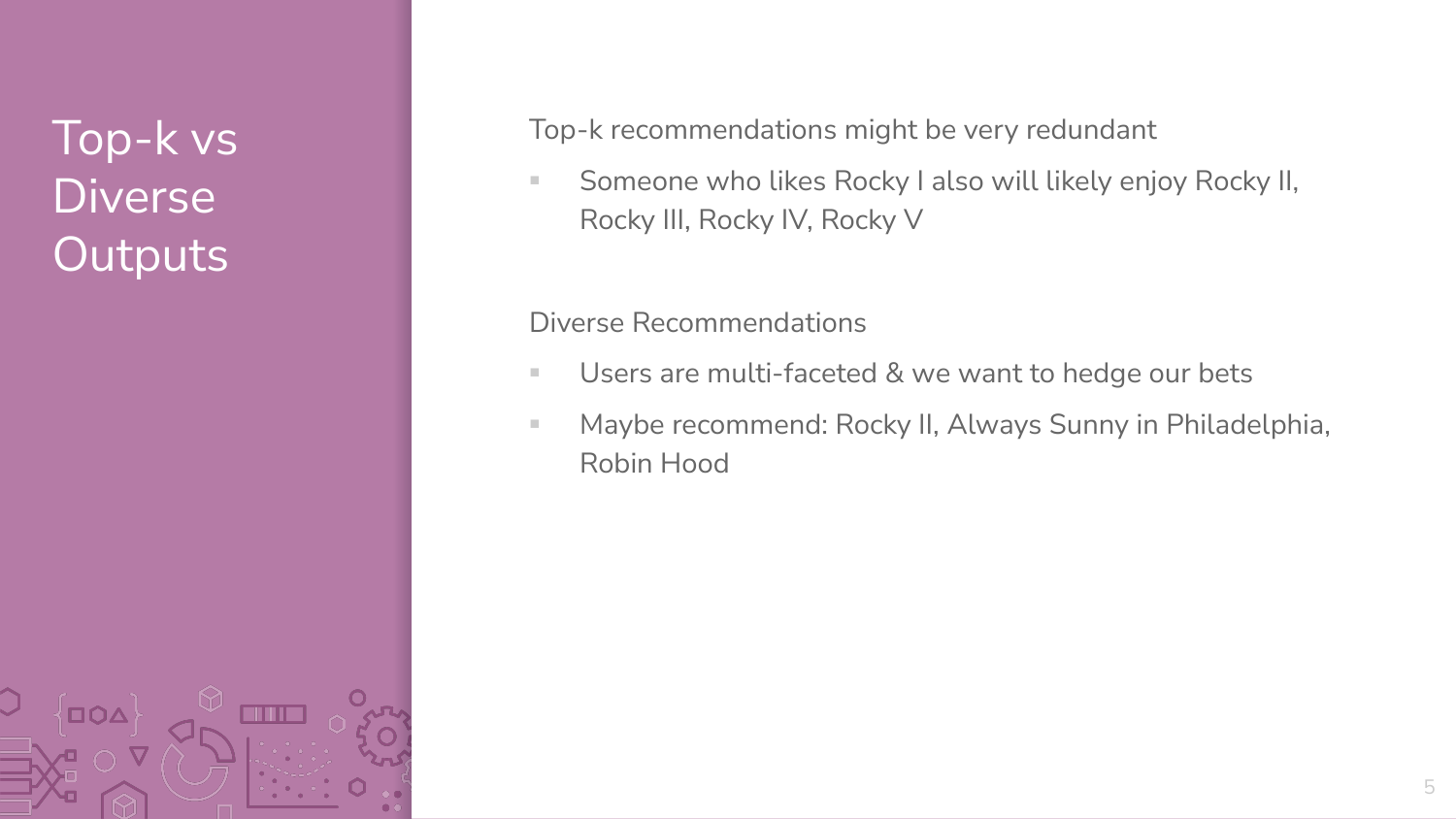

# Top-k vs Diverse Outputs
Top-k recommendations might be very redundant
Someone who likes Rocky I also will likely enjoy Rocky II, Rocky III, Rocky IV, Rocky V

Diverse Recommendations
Users are multi-faceted & we want to hedge our bets
Maybe recommend: Rocky II, Always Sunny in Philadelphia, Robin Hood

5